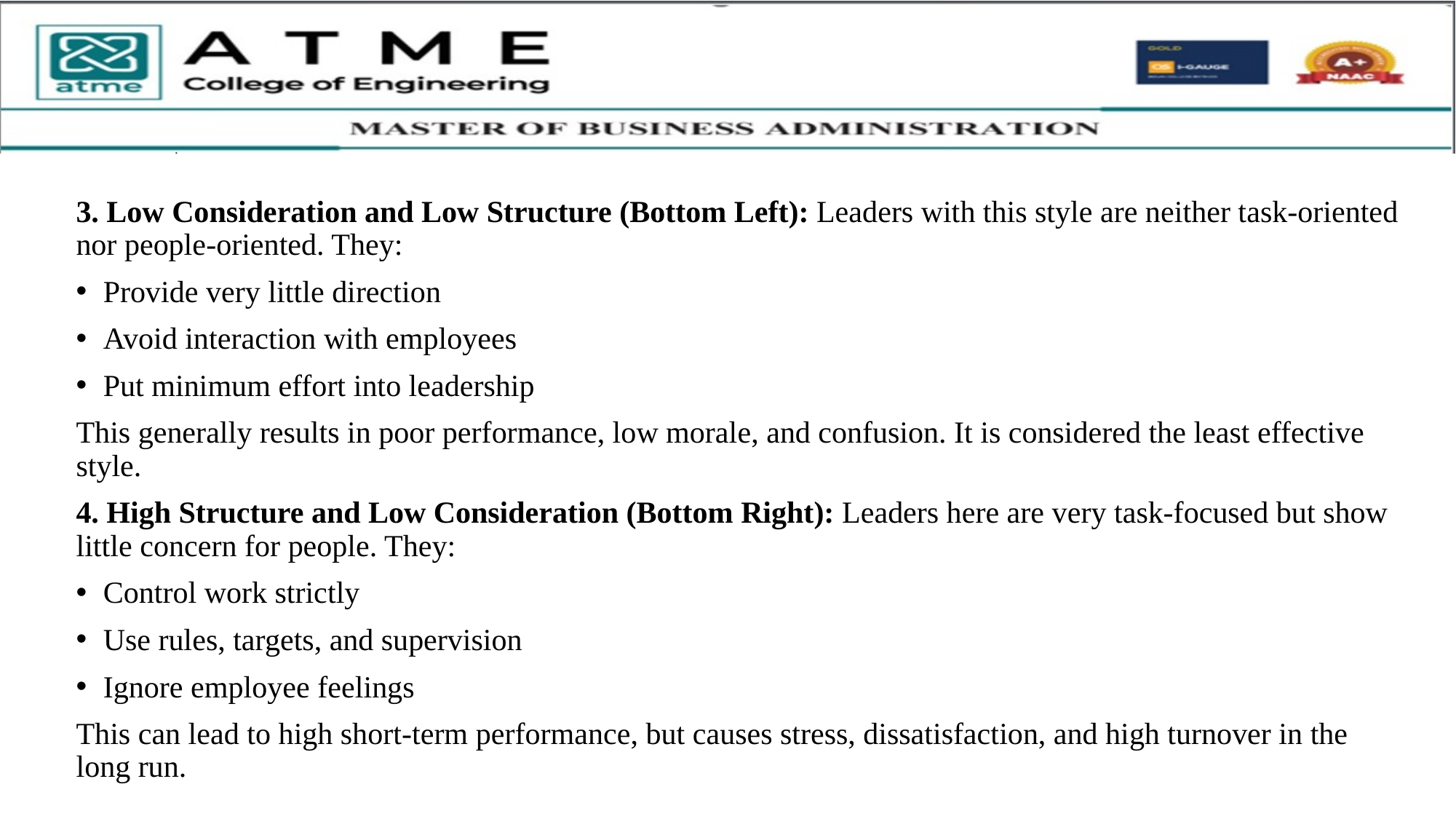

3. Low Consideration and Low Structure (Bottom Left): Leaders with this style are neither task-oriented nor people-oriented. They:
Provide very little direction
Avoid interaction with employees
Put minimum effort into leadership
This generally results in poor performance, low morale, and confusion. It is considered the least effective style.
4. High Structure and Low Consideration (Bottom Right): Leaders here are very task-focused but show little concern for people. They:
Control work strictly
Use rules, targets, and supervision
Ignore employee feelings
This can lead to high short-term performance, but causes stress, dissatisfaction, and high turnover in the long run.